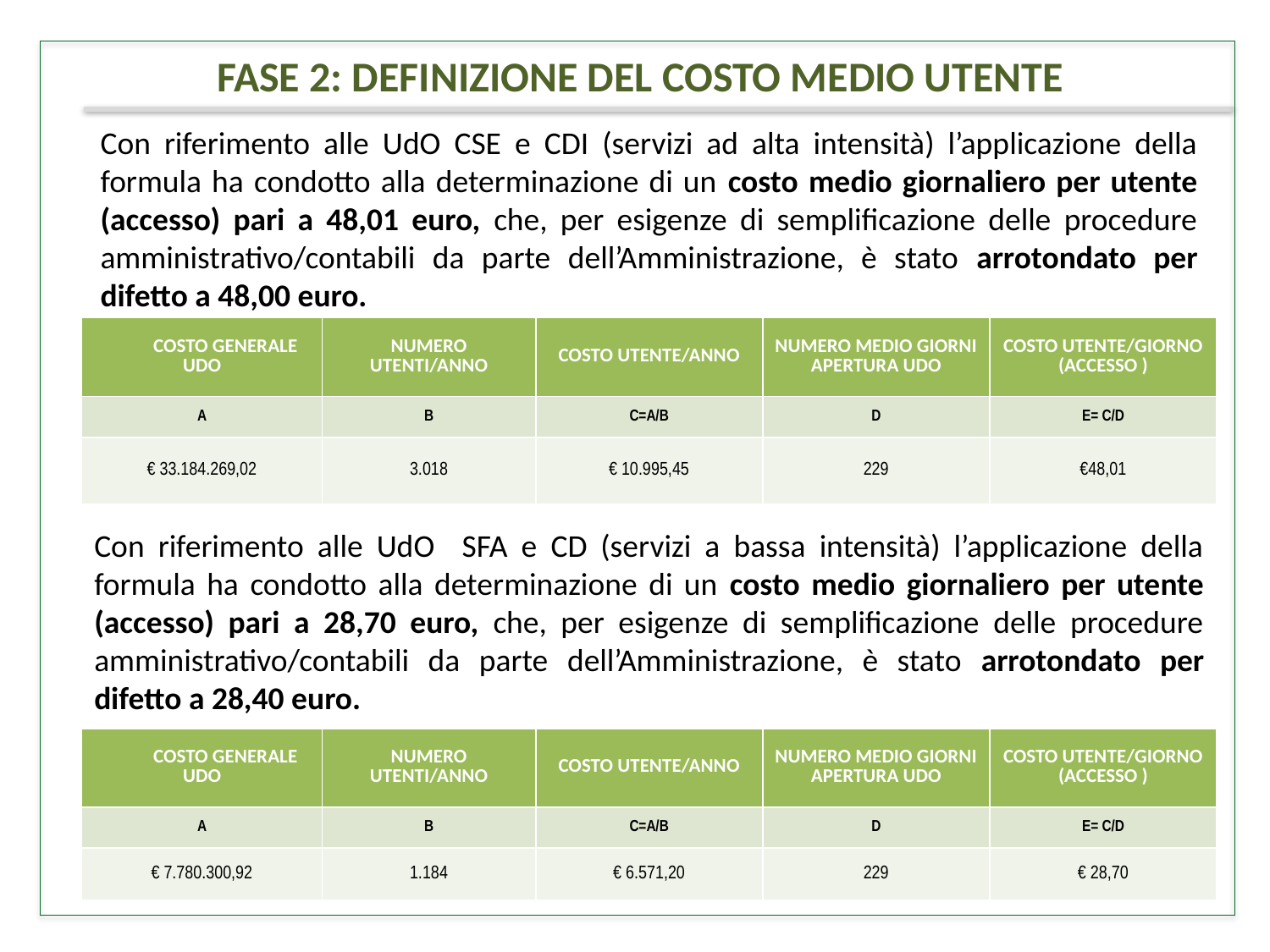

FASE 2: DEFINIZIONE DEL COSTO MEDIO UTENTE
Con riferimento alle UdO CSE e CDI (servizi ad alta intensità) l’applicazione della formula ha condotto alla determinazione di un costo medio giornaliero per utente (accesso) pari a 48,01 euro, che, per esigenze di semplificazione delle procedure amministrativo/contabili da parte dell’Amministrazione, è stato arrotondato per difetto a 48,00 euro.
| Costo generale UdO | Numero utenti/anno | Costo Utente/anno | Numero medio giorni apertura UdO | Costo utente/giorno (accesso ) |
| --- | --- | --- | --- | --- |
| A | B | C=A/B | D | E= C/D |
| € 33.184.269,02 | 3.018 | € 10.995,45 | 229 | €48,01 |
Con riferimento alle UdO  SFA e CD (servizi a bassa intensità) l’applicazione della formula ha condotto alla determinazione di un costo medio giornaliero per utente (accesso) pari a 28,70 euro, che, per esigenze di semplificazione delle procedure amministrativo/contabili da parte dell’Amministrazione, è stato arrotondato per difetto a 28,40 euro.
| Costo generale UdO | Numero utenti/anno | Costo Utente/anno | Numero medio giorni apertura UdO | Costo utente/giorno (accesso ) |
| --- | --- | --- | --- | --- |
| A | B | C=A/B | D | E= C/D |
| € 7.780.300,92 | 1.184 | € 6.571,20 | 229 | € 28,70 |